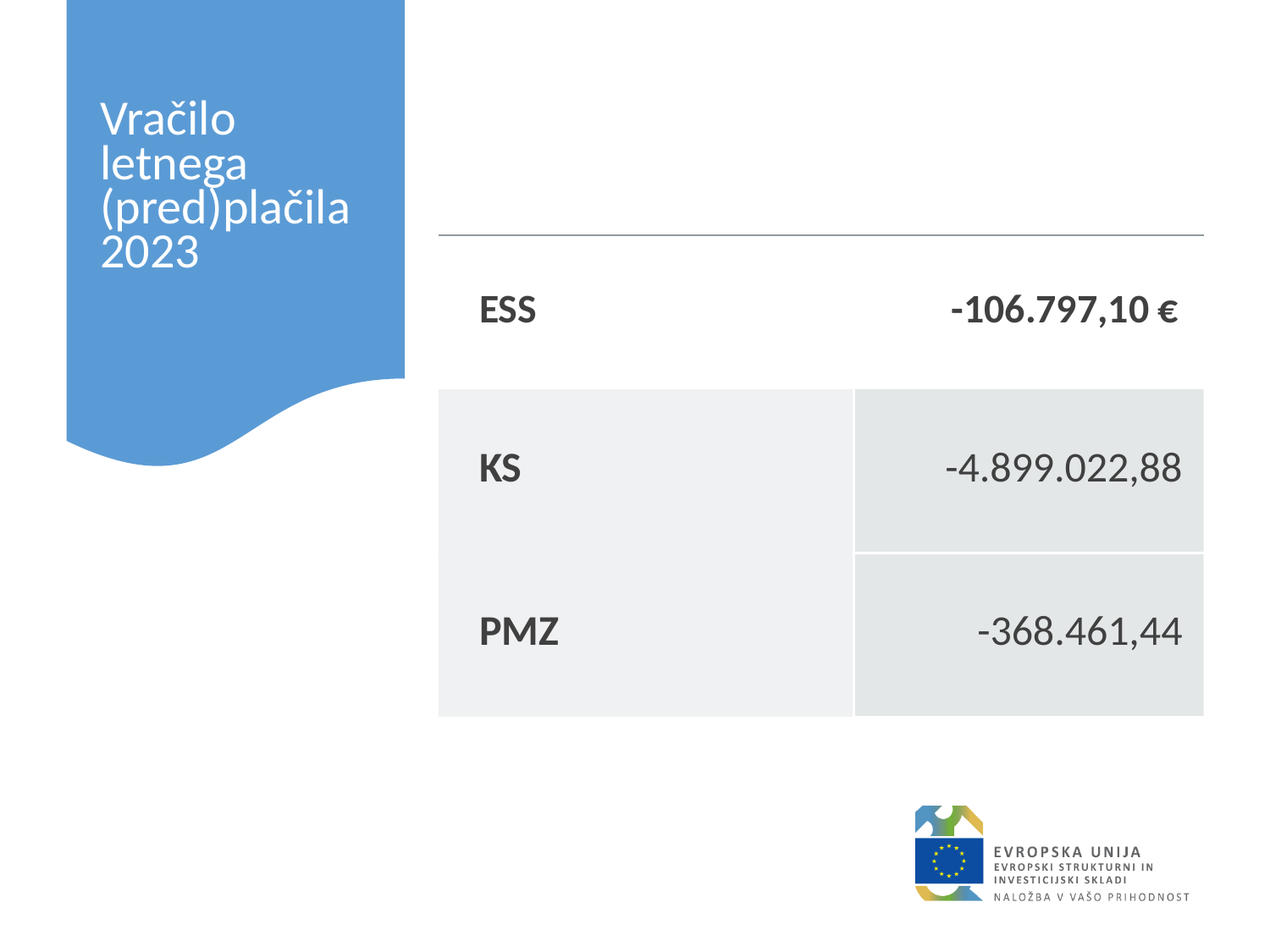

Vračilo letnega (pred)plačila 2023
| ESS | -106.797,10 € |
| --- | --- |
| KS | -4.899.022,88 |
| PMZ | -368.461,44 |